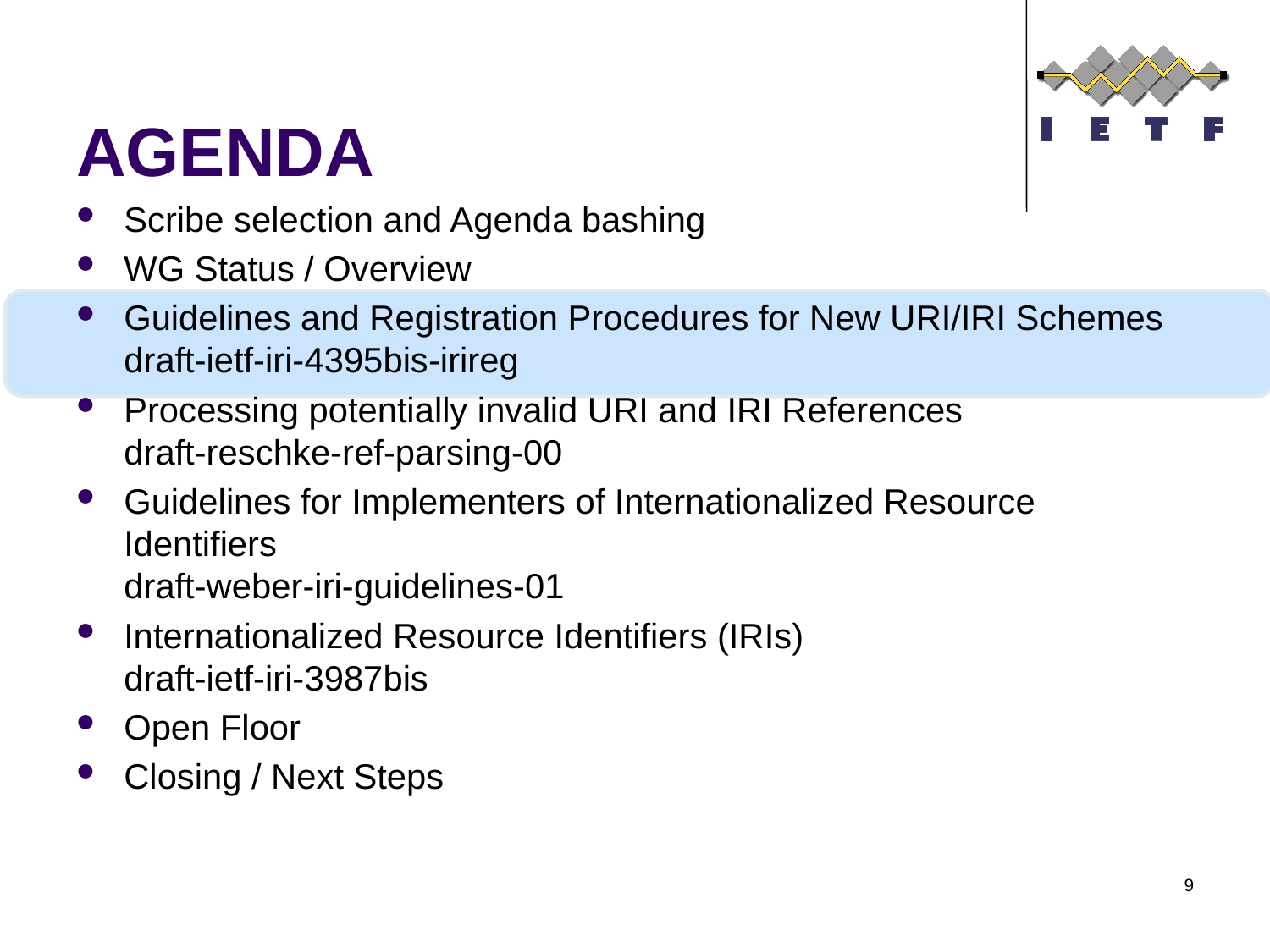

# AGENDA
Scribe selection and Agenda bashing
WG Status / Overview
Guidelines and Registration Procedures for New URI/IRI Schemes
draft-ietf-iri-4395bis-irireg
Processing potentially invalid URI and IRI References
draft-reschke-ref-parsing-00
Guidelines for Implementers of Internationalized Resource Identifiers
draft-weber-iri-guidelines-01
Internationalized Resource Identifiers (IRIs)
draft-ietf-iri-3987bis
Open Floor
Closing / Next Steps

9